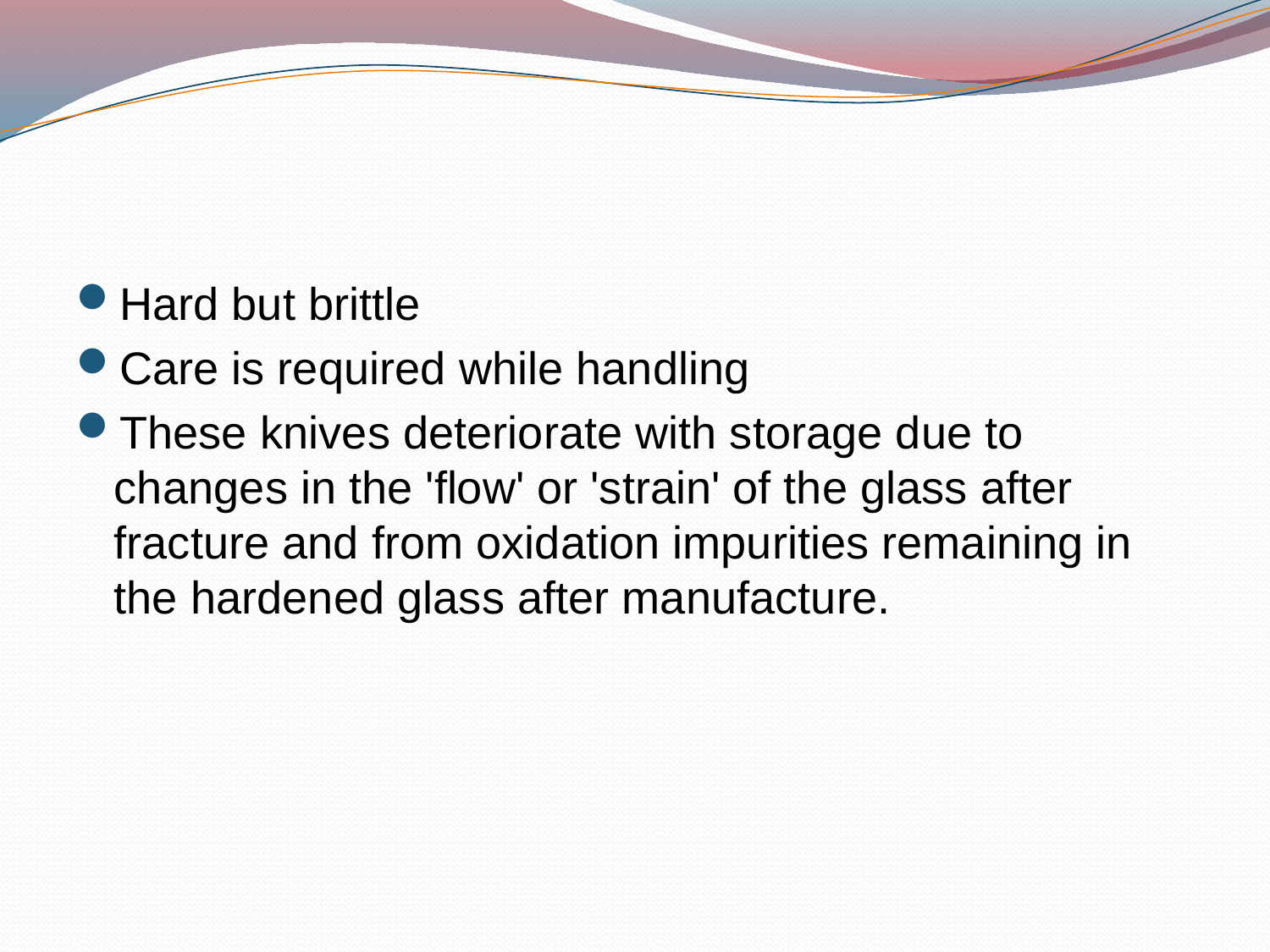

Hard but brittle
Care is required while handling
These knives deteriorate with storage due to changes in the 'flow' or 'strain' of the glass after fracture and from oxidation impurities remaining in the hardened glass after manufacture.